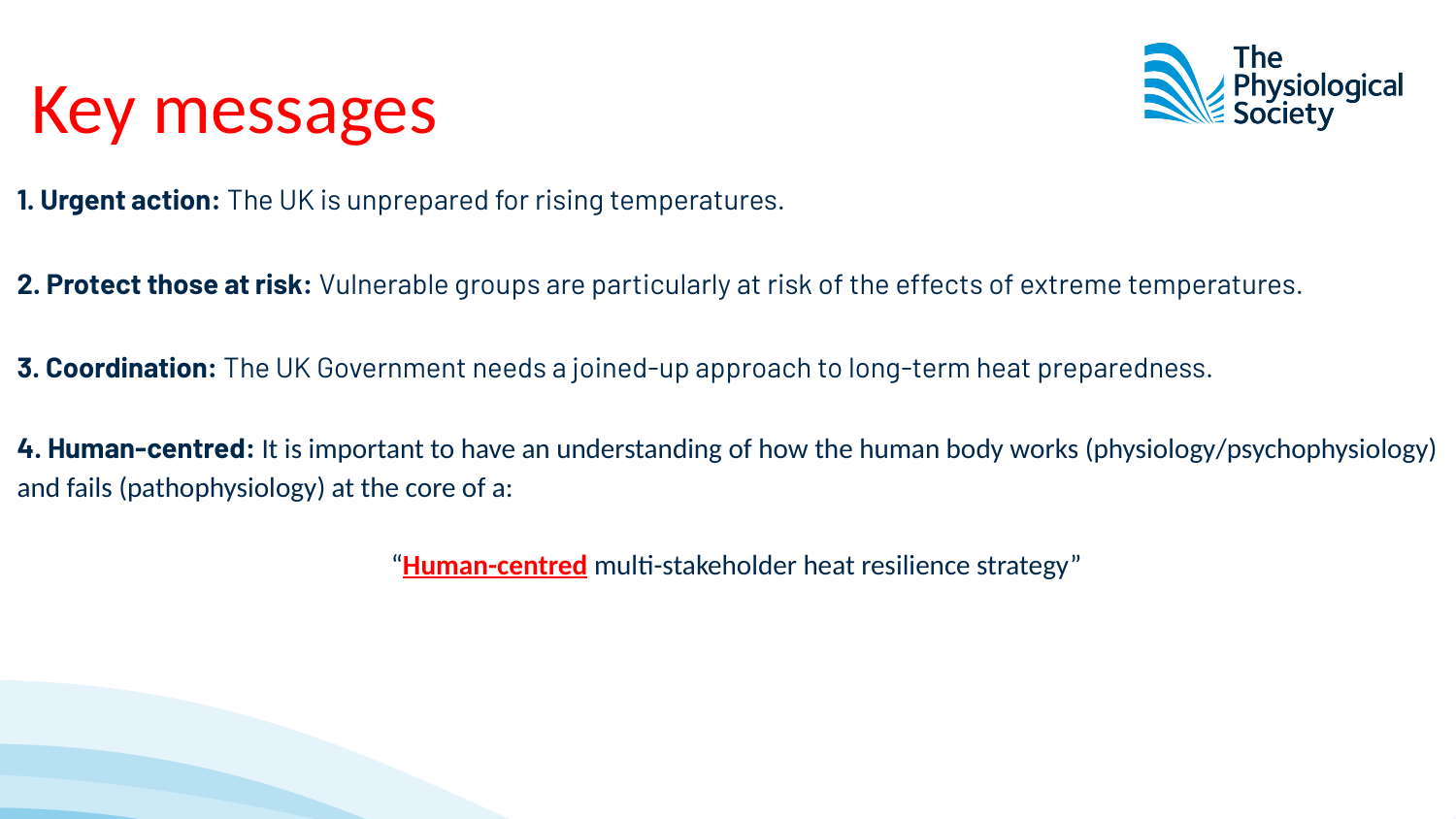

Key messages

1. Urgent action: The UK is unprepared for rising temperatures.

2. Protect those at risk: Vulnerable groups are particularly at risk of the effects of extreme temperatures.

3. Coordination: The UK Government needs a joined-up approach to long-term heat preparedness.

4. Human-centred: It is important to have an understanding of how the human body works (physiology/psychophysiology) and fails (pathophysiology) at the core of a:

“Human-centred multi-stakeholder heat resilience strategy”